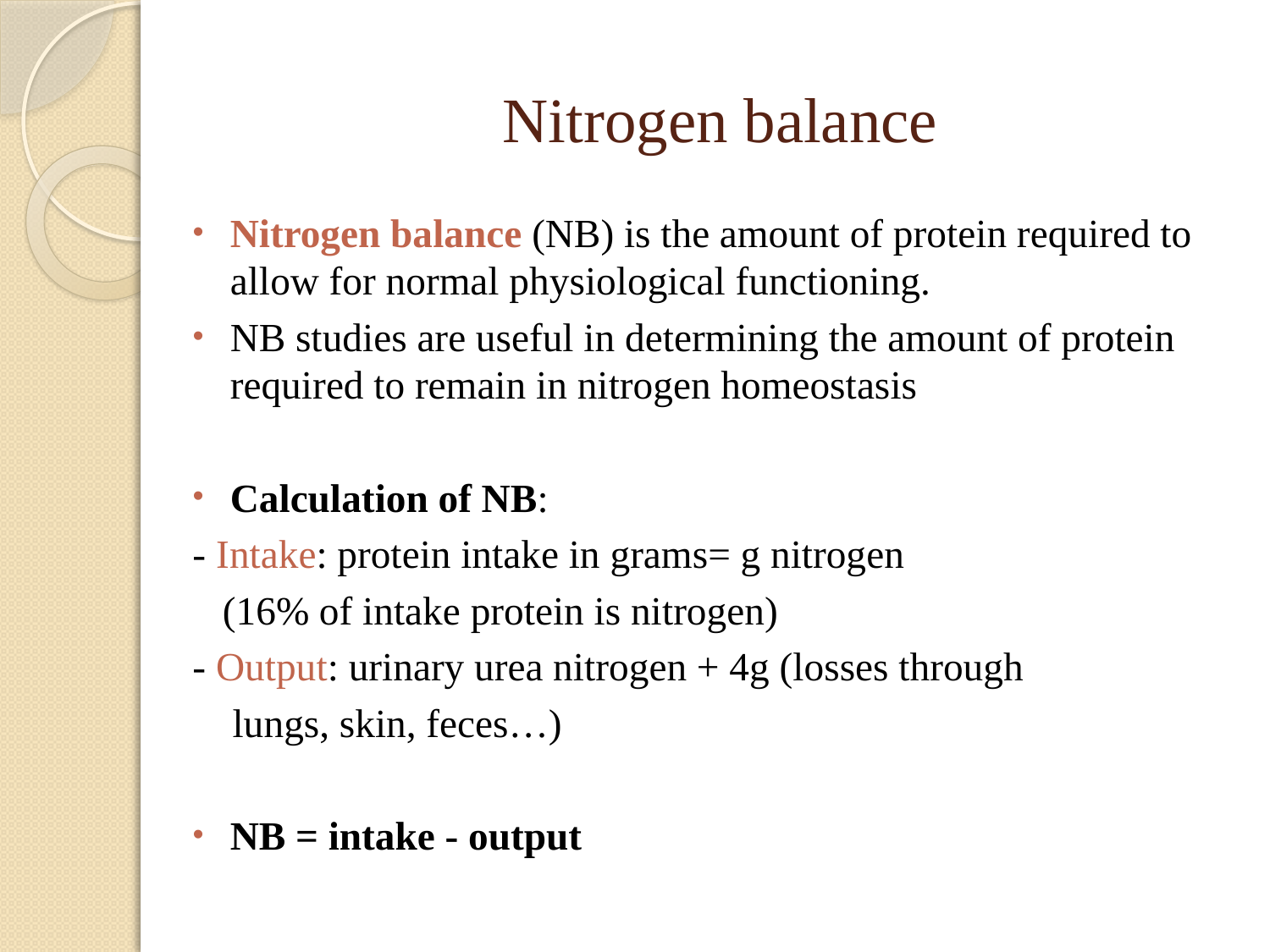

# Nitrogen balance
Nitrogen balance (NB) is the amount of protein required to allow for normal physiological functioning.
NB studies are useful in determining the amount of protein required to remain in nitrogen homeostasis

Calculation of NB:
- Intake: protein intake in grams= g nitrogen
   (16% of intake protein is nitrogen)
- Output: urinary urea nitrogen + 4g (losses through
    lungs, skin, feces…)

NB = intake - output